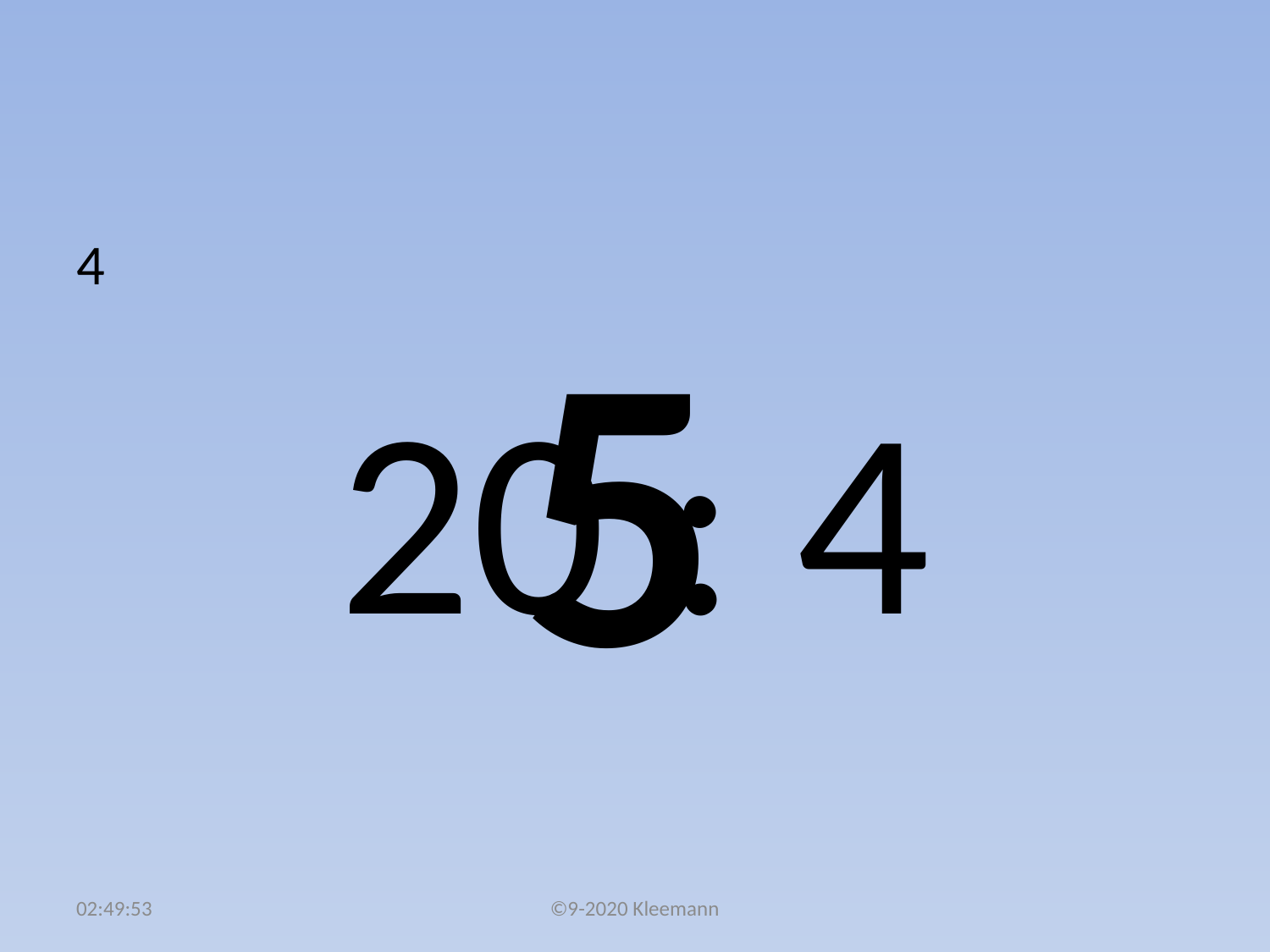

#
4
20 : 4
5
02:49:53
©9-2020 Kleemann